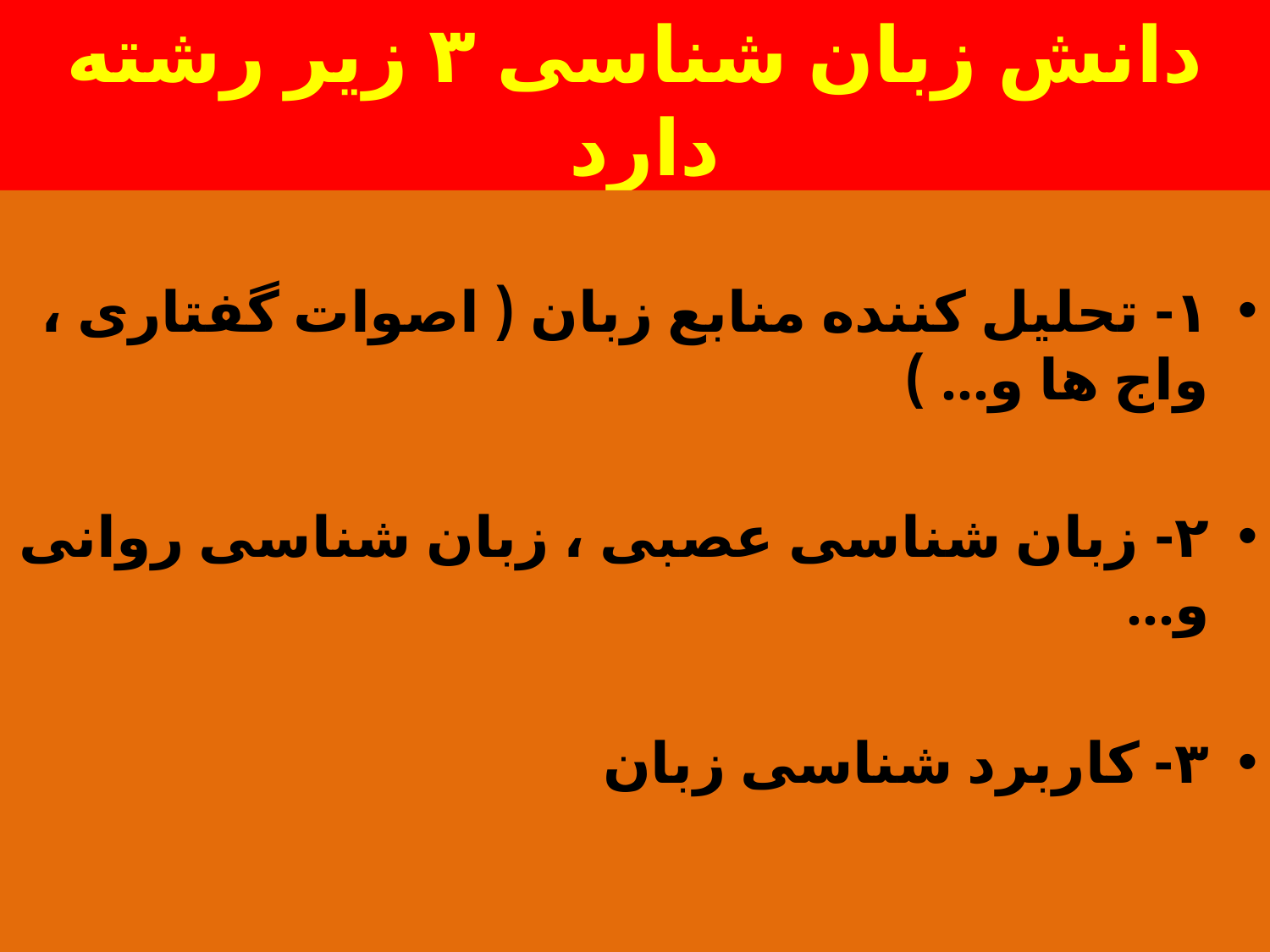

# دانش زبان شناسی ۳ زیر رشته دارد

۱- تحلیل کننده منابع زبان ( اصوات گفتاری ، واج ها و… )

۲- زبان شناسی عصبی ، زبان شناسی روانی و…

۳- کاربرد شناسی زبان